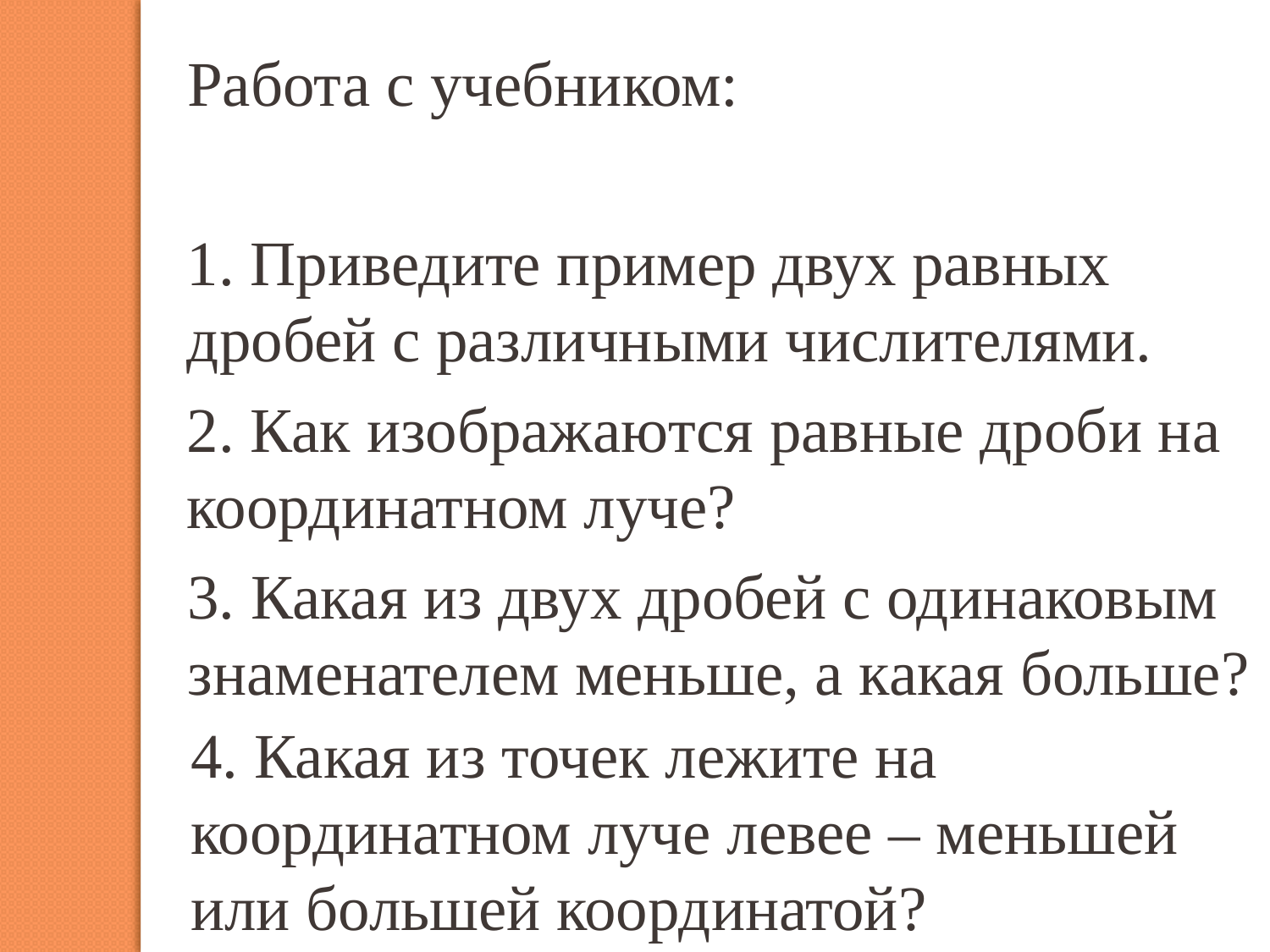

Работа с учебником:
1. Приведите пример двух равных дробей с различными числителями.
2. Как изображаются равные дроби на координатном луче?
3. Какая из двух дробей с одинаковым знаменателем меньше, а какая больше?
4. Какая из точек лежите на координатном луче левее – меньшей или большей координатой?